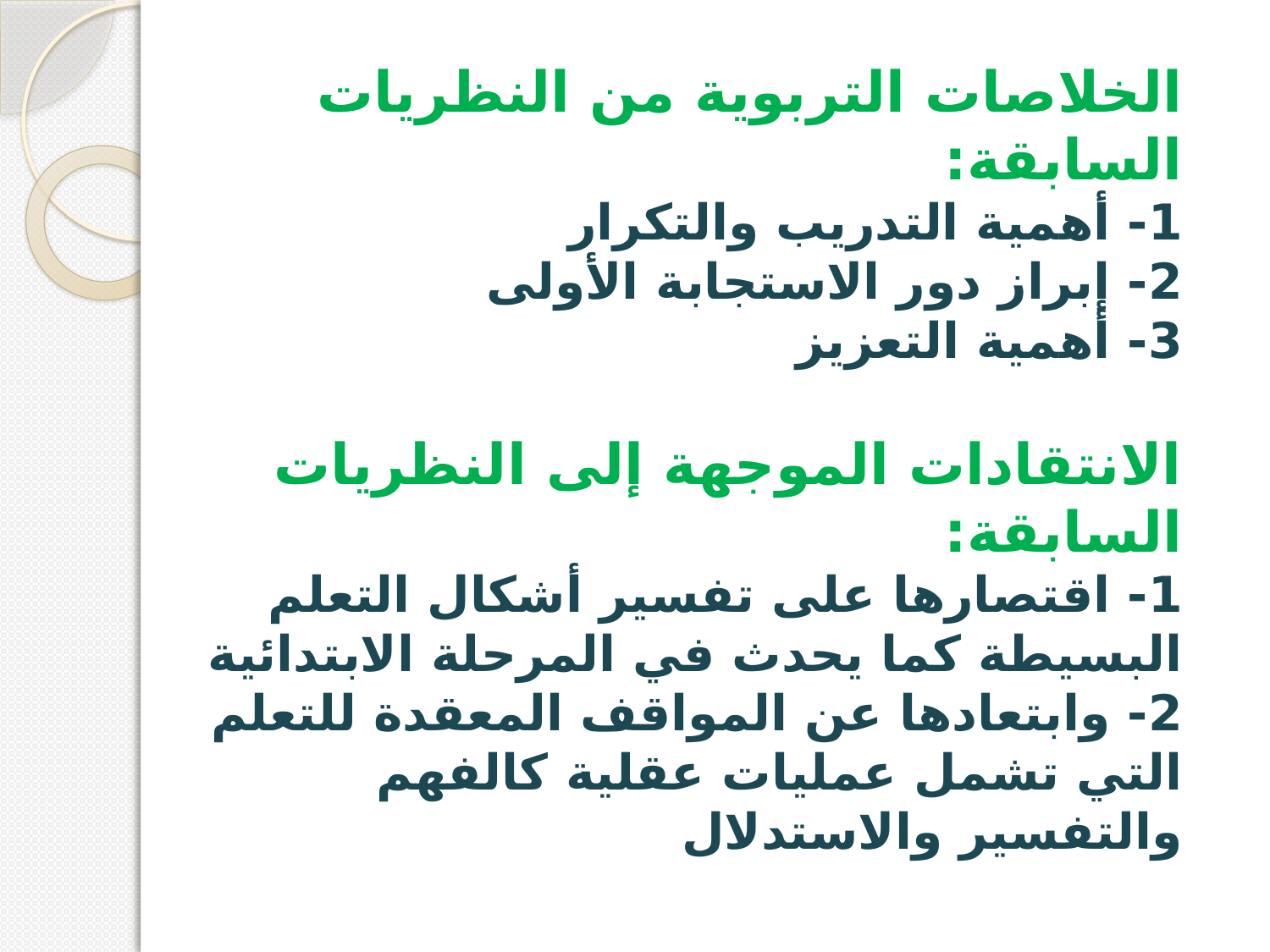

الخلاصات التربوية من النظريات السابقة:
1- أهمية التدريب والتكرار
2- إبراز دور الاستجابة الأولى
3- أهمية التعزيز

الانتقادات الموجهة إلى النظريات السابقة:
1- اقتصارها على تفسير أشكال التعلم البسيطة كما يحدث في المرحلة الابتدائية
2- وابتعادها عن المواقف المعقدة للتعلم التي تشمل عمليات عقلية كالفهم والتفسير والاستدلال